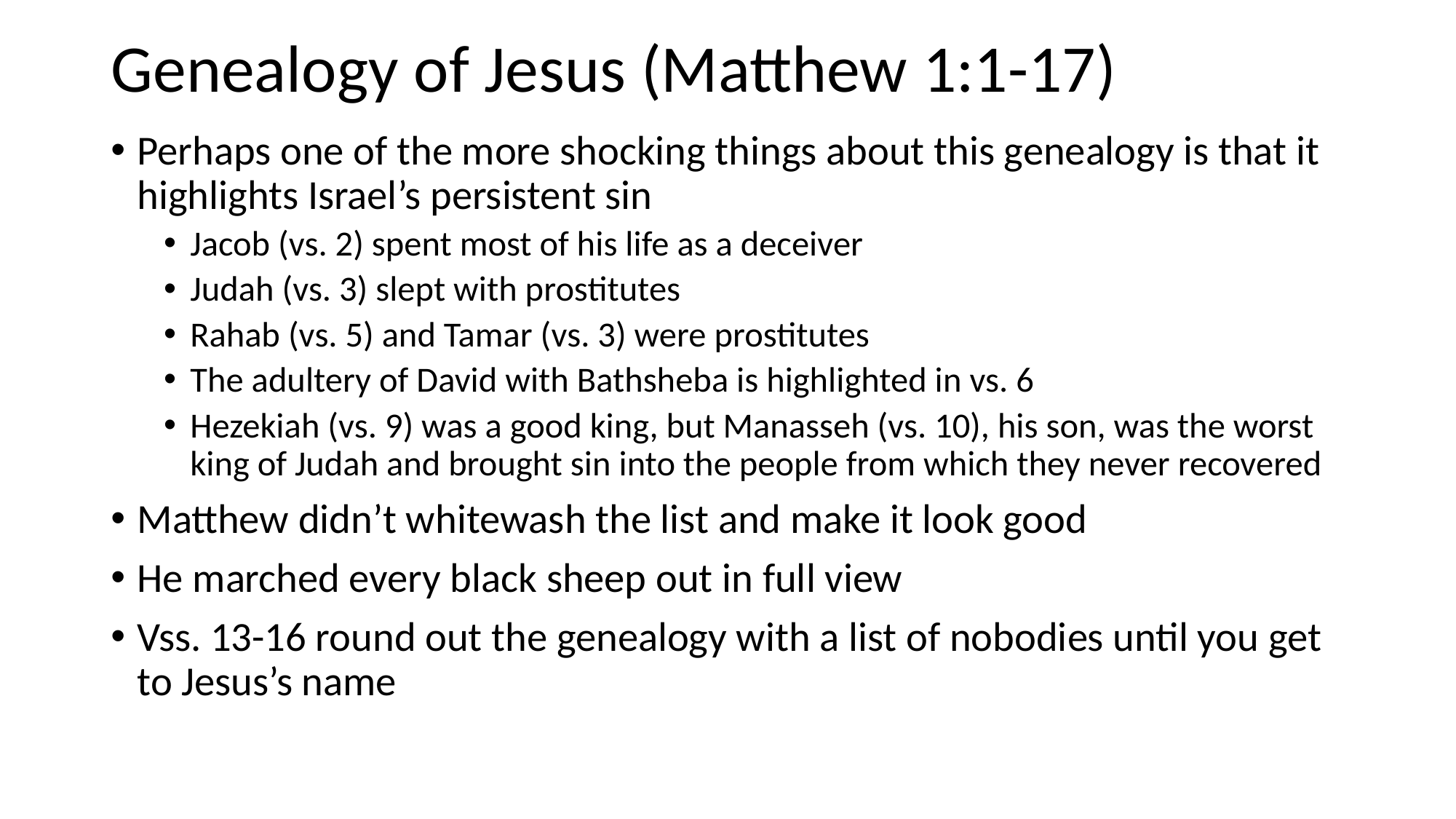

# Genealogy of Jesus (Matthew 1:1-17)
Perhaps one of the more shocking things about this genealogy is that it highlights Israel’s persistent sin
Jacob (vs. 2) spent most of his life as a deceiver
Judah (vs. 3) slept with prostitutes
Rahab (vs. 5) and Tamar (vs. 3) were prostitutes
The adultery of David with Bathsheba is highlighted in vs. 6
Hezekiah (vs. 9) was a good king, but Manasseh (vs. 10), his son, was the worst king of Judah and brought sin into the people from which they never recovered
Matthew didn’t whitewash the list and make it look good
He marched every black sheep out in full view
Vss. 13-16 round out the genealogy with a list of nobodies until you get to Jesus’s name